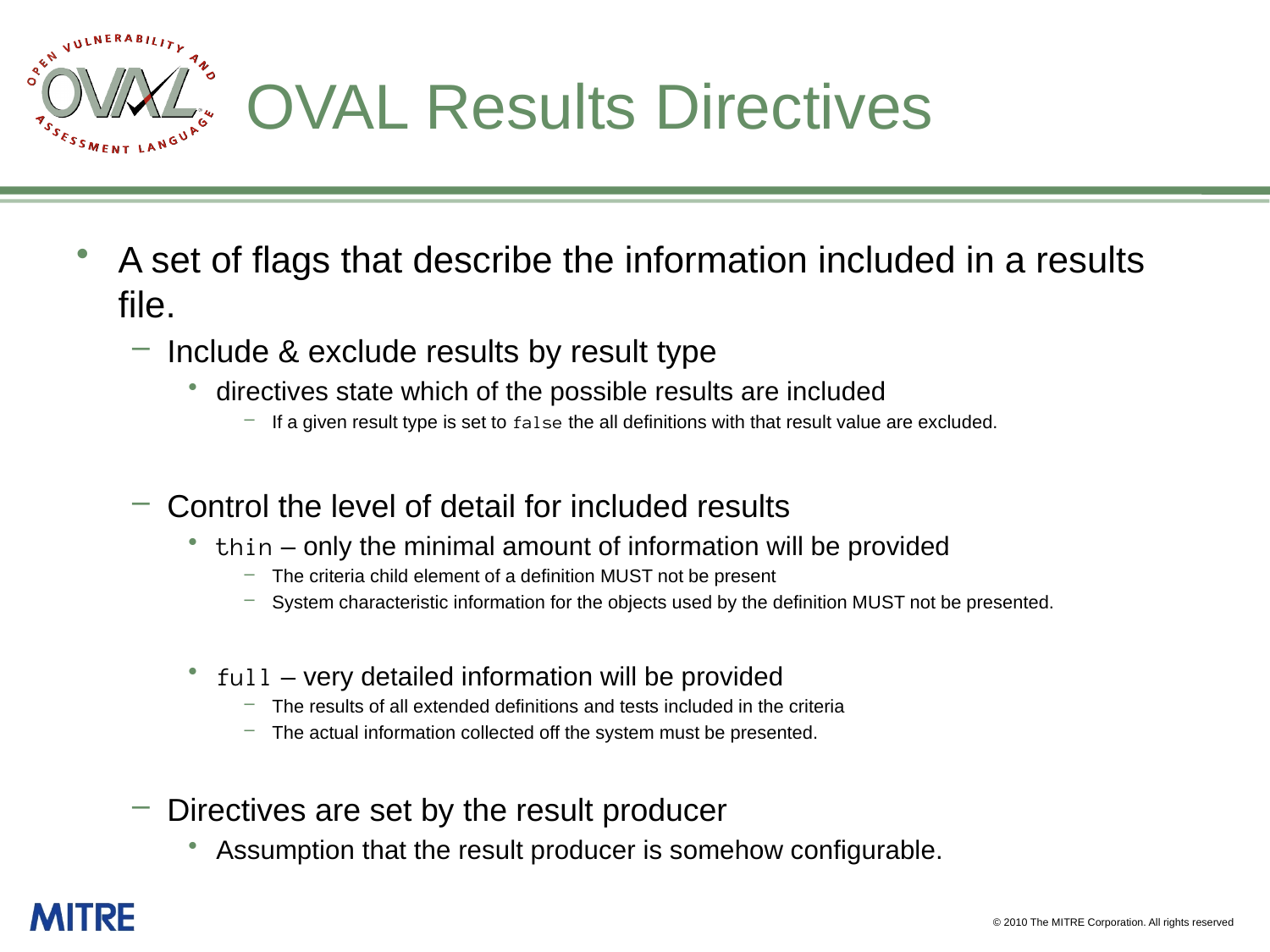

# OVAL Results Directives
A set of flags that describe the information included in a results file.
Include & exclude results by result type
directives state which of the possible results are included
If a given result type is set to false the all definitions with that result value are excluded.

Control the level of detail for included results
thin – only the minimal amount of information will be provided
The criteria child element of a definition MUST not be present
System characteristic information for the objects used by the definition MUST not be presented.

full – very detailed information will be provided
The results of all extended definitions and tests included in the criteria
The actual information collected off the system must be presented.

Directives are set by the result producer
Assumption that the result producer is somehow configurable.